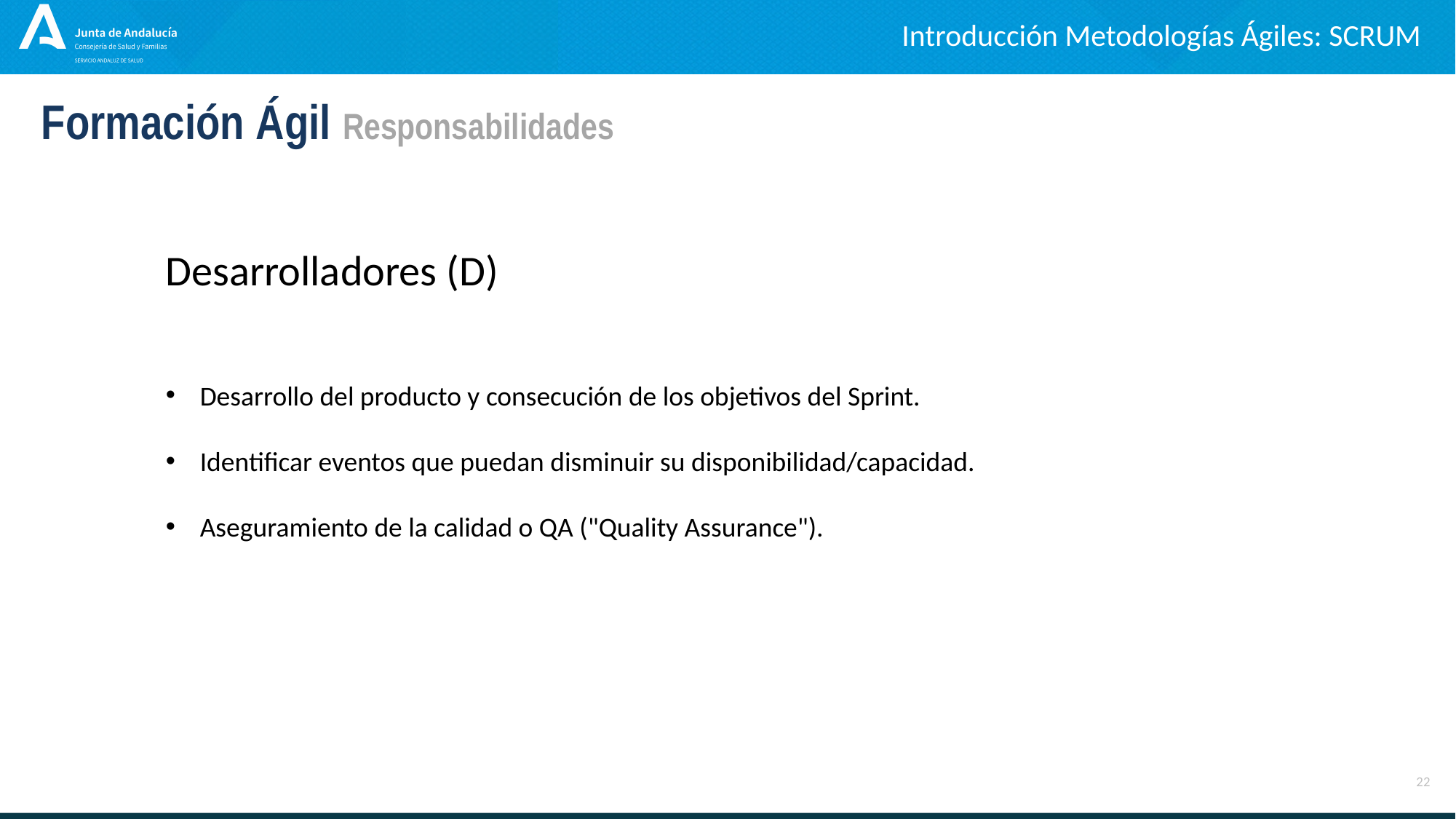

Introducción Metodologías Ágiles: SCRUM

Formación Ágil Responsabilidades

Desarrolladores (D)

Desarrollo del producto y consecución de los objetivos del Sprint.
Identificar eventos que puedan disminuir su disponibilidad/capacidad.
Aseguramiento de la calidad o QA ("Quality Assurance").
22